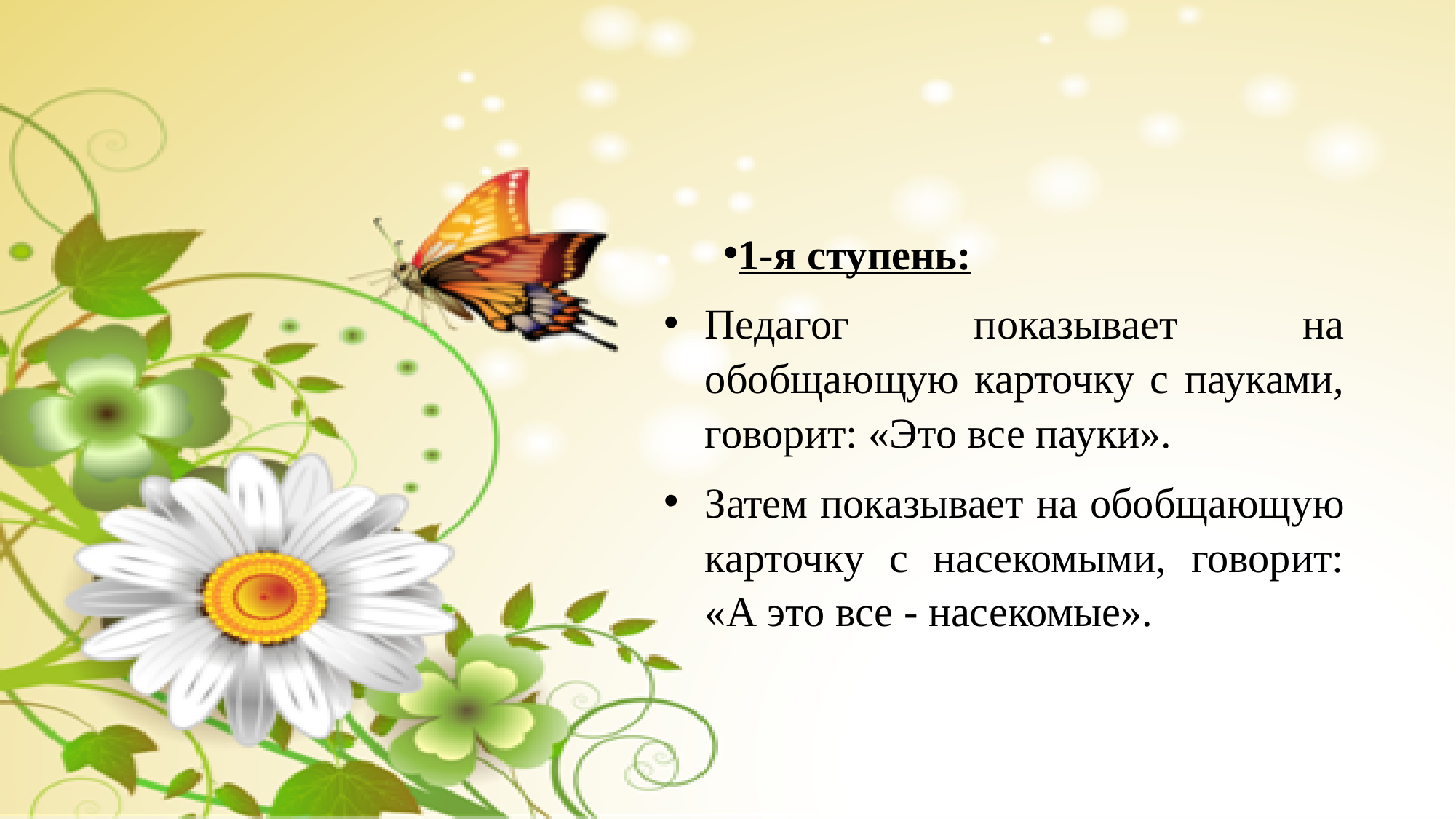

#
1-я ступень:
Педагог показывает на обобщающую карточку с пауками, говорит: «Это все пауки».
Затем показывает на обобщающую карточку с насекомыми, говорит: «А это все - насекомые».